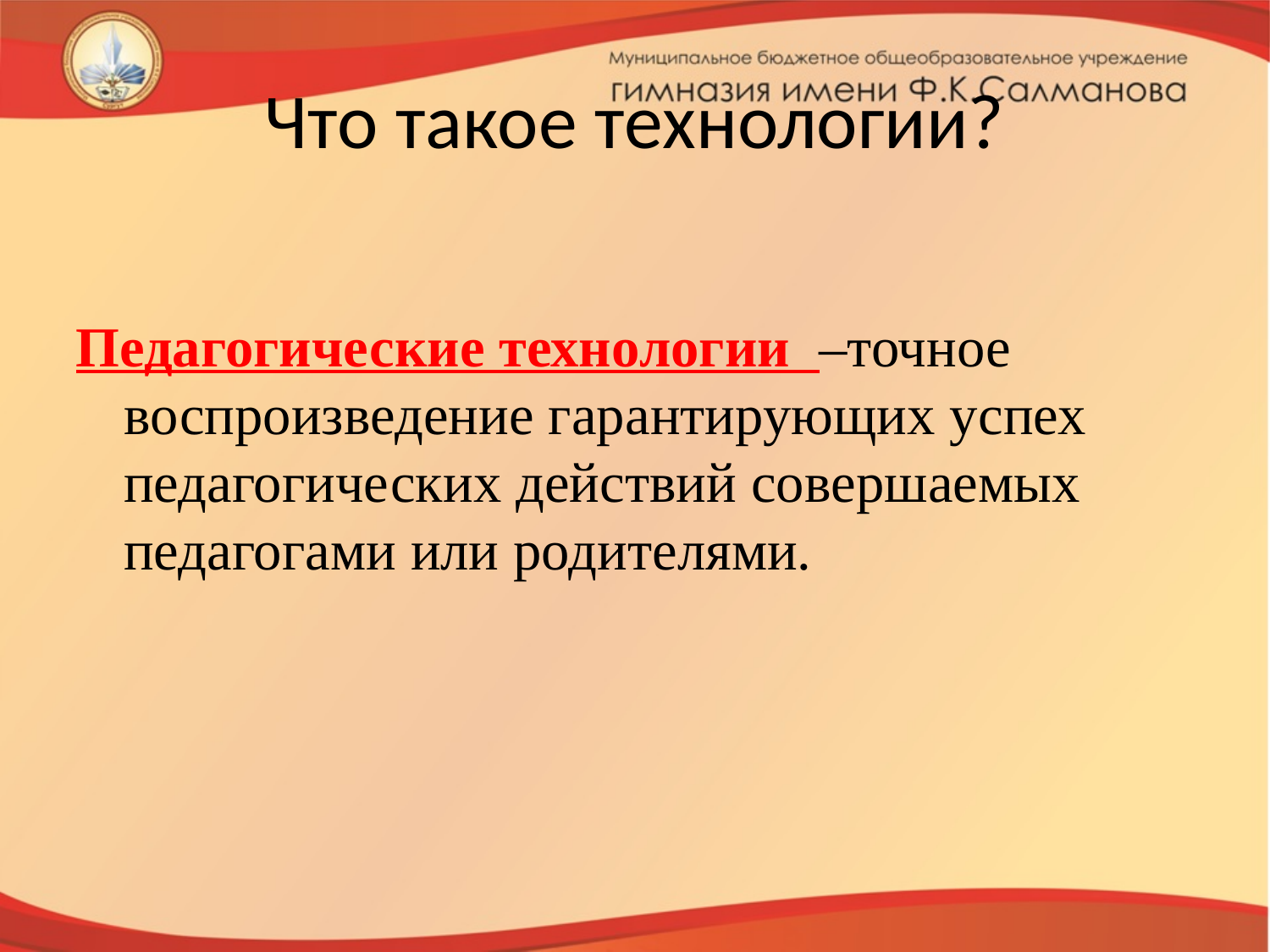

# Что такое технологии?

Педагогические технологии  –точное воспроизведение гарантирующих успех педагогических действий совершаемых педагогами или родителями.